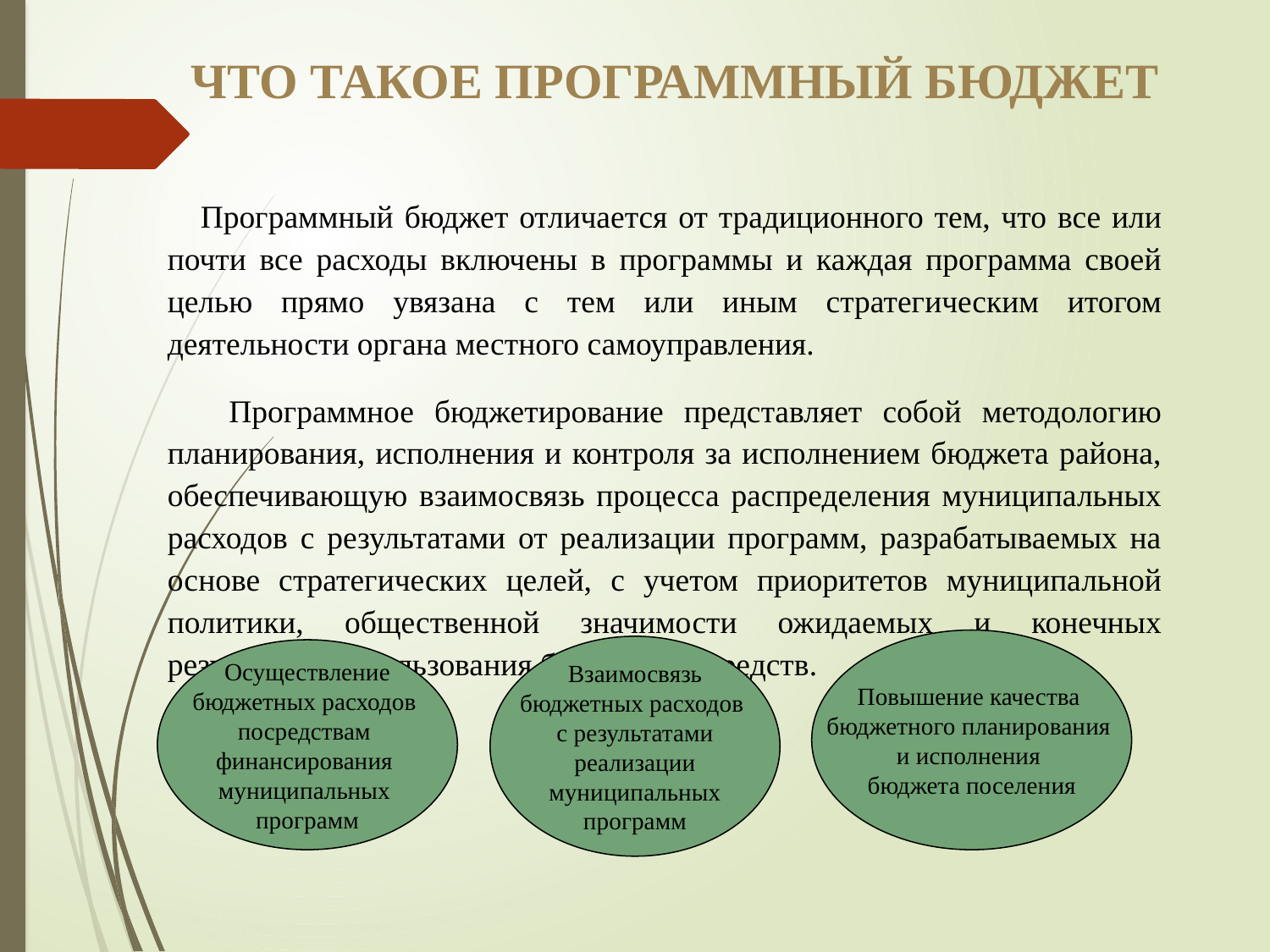

# ЧТО ТАКОЕ ПРОГРАММНЫЙ БЮДЖЕТ
   Программный бюджет отличается от традиционного тем, что все или почти все расходы включены в программы и каждая программа своей целью прямо увязана с тем или иным стратегическим итогом деятельности органа местного самоуправления.
   Программное бюджетирование представляет собой методологию планирования, исполнения и контроля за исполнением бюджета района, обеспечивающую взаимосвязь процесса распределения муниципальных расходов с результатами от реализации программ, разрабатываемых на основе стратегических целей, с учетом приоритетов муниципальной политики, общественной значимости ожидаемых и конечных результатов использования бюджетных средств.

Повышение качества
бюджетного планирования
и исполнения
бюджета поселения

Взаимосвязь
бюджетных расходов
с результатами
 реализации
муниципальных
программ
Осуществление
бюджетных расходов
посредствам
финансирования
муниципальных
программ